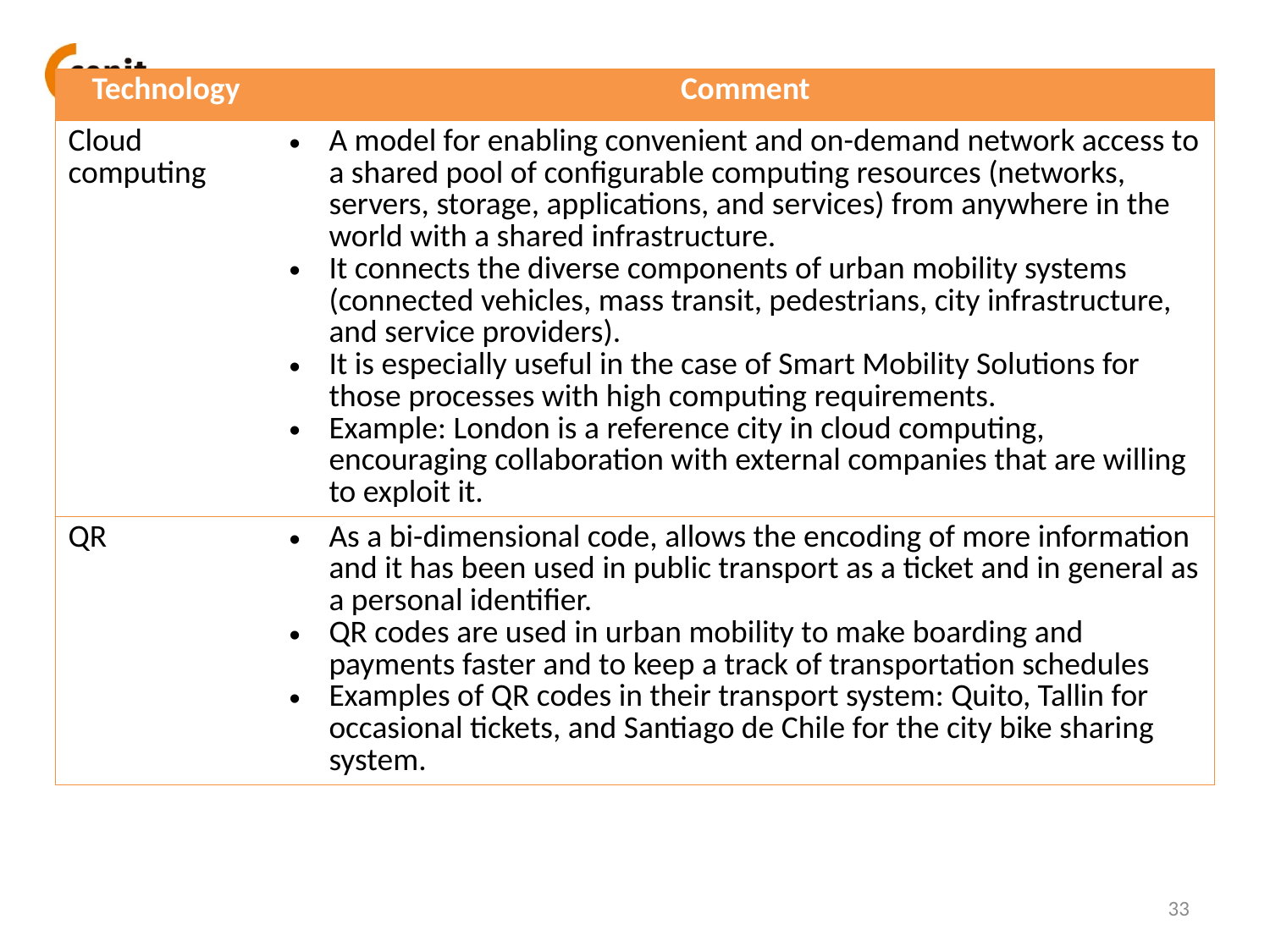

| Technology | Comment |
| --- | --- |
| Cloud computing | A model for enabling convenient and on-demand network access to a shared pool of configurable computing resources (networks, servers, storage, applications, and services) from anywhere in the world with a shared infrastructure. It connects the diverse components of urban mobility systems (connected vehicles, mass transit, pedestrians, city infrastructure, and service providers). It is especially useful in the case of Smart Mobility Solutions for those processes with high computing requirements. Example: London is a reference city in cloud computing, encouraging collaboration with external companies that are willing to exploit it. |
| QR | As a bi-dimensional code, allows the encoding of more information and it has been used in public transport as a ticket and in general as a personal identifier. QR codes are used in urban mobility to make boarding and payments faster and to keep a track of transportation schedules Examples of QR codes in their transport system: Quito, Tallin for occasional tickets, and Santiago de Chile for the city bike sharing system. |
33